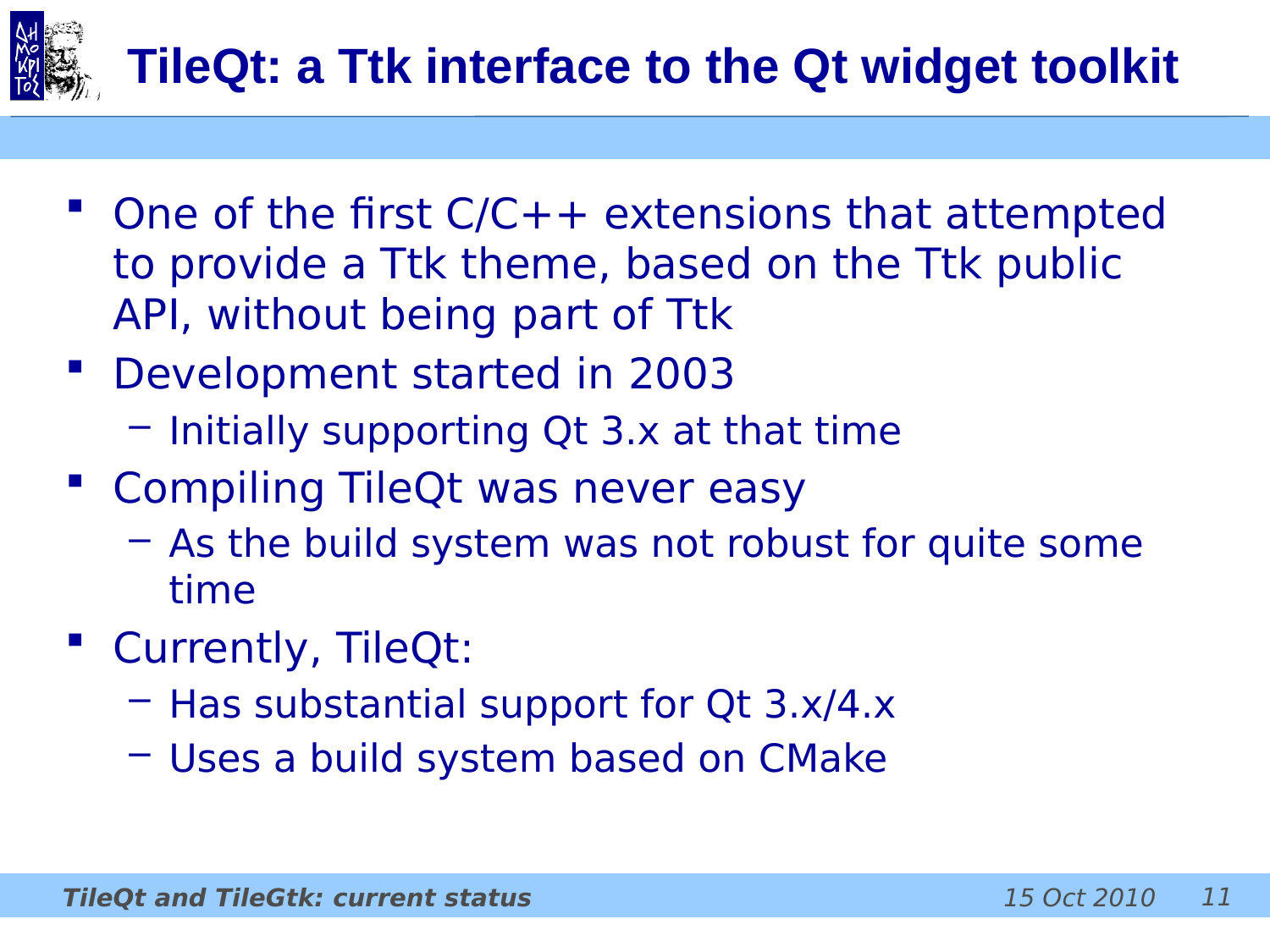

# TileQt: a Ttk interface to the Qt widget toolkit
One of the first C/C++ extensions that attempted to provide a Ttk theme, based on the Ttk public API, without being part of Ttk
Development started in 2003
Initially supporting Qt 3.x at that time
Compiling TileQt was never easy
As the build system was not robust for quite some time
Currently, TileQt:
Has substantial support for Qt 3.x/4.x
Uses a build system based on CMake
11
TileQt and TileGtk: current status
15 Oct 2010